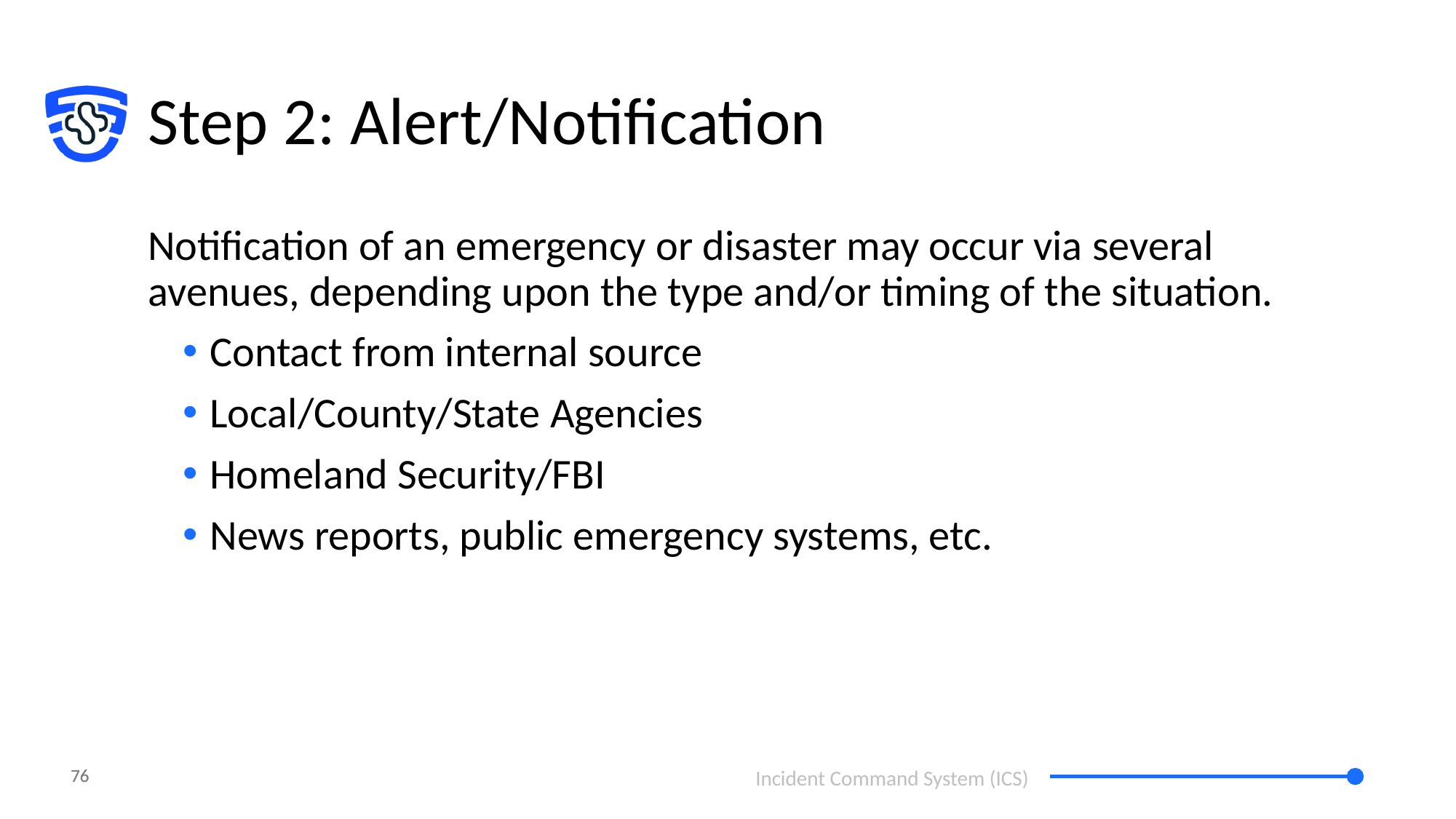

# Step 2: Alert/Notification
Notification of an emergency or disaster may occur via several avenues, depending upon the type and/or timing of the situation.
Contact from internal source
Local/County/State Agencies
Homeland Security/FBI
News reports, public emergency systems, etc.